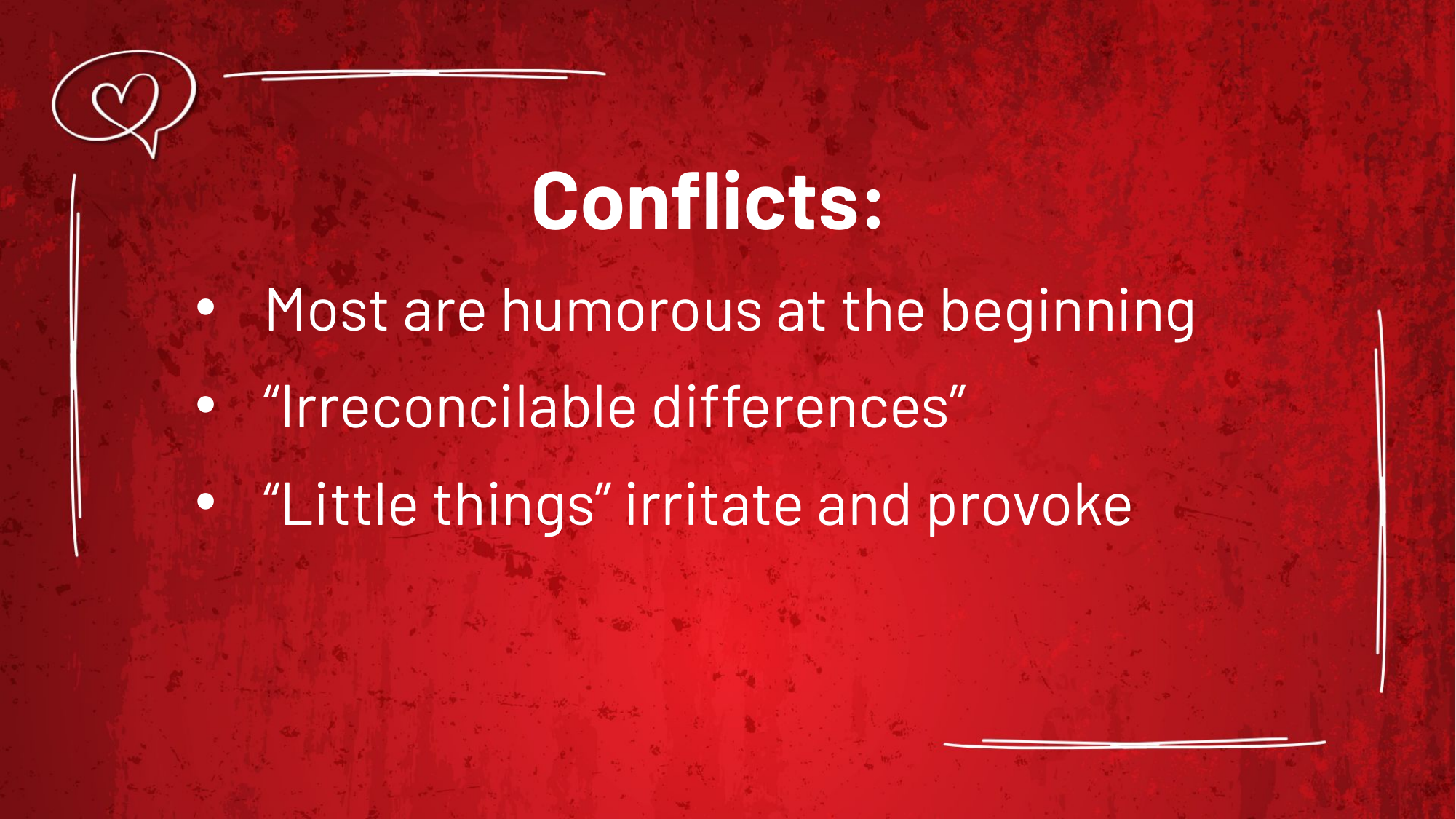

Conflicts:
Most are humorous at the beginning
“Irreconcilable differences”
“Little things” irritate and provoke